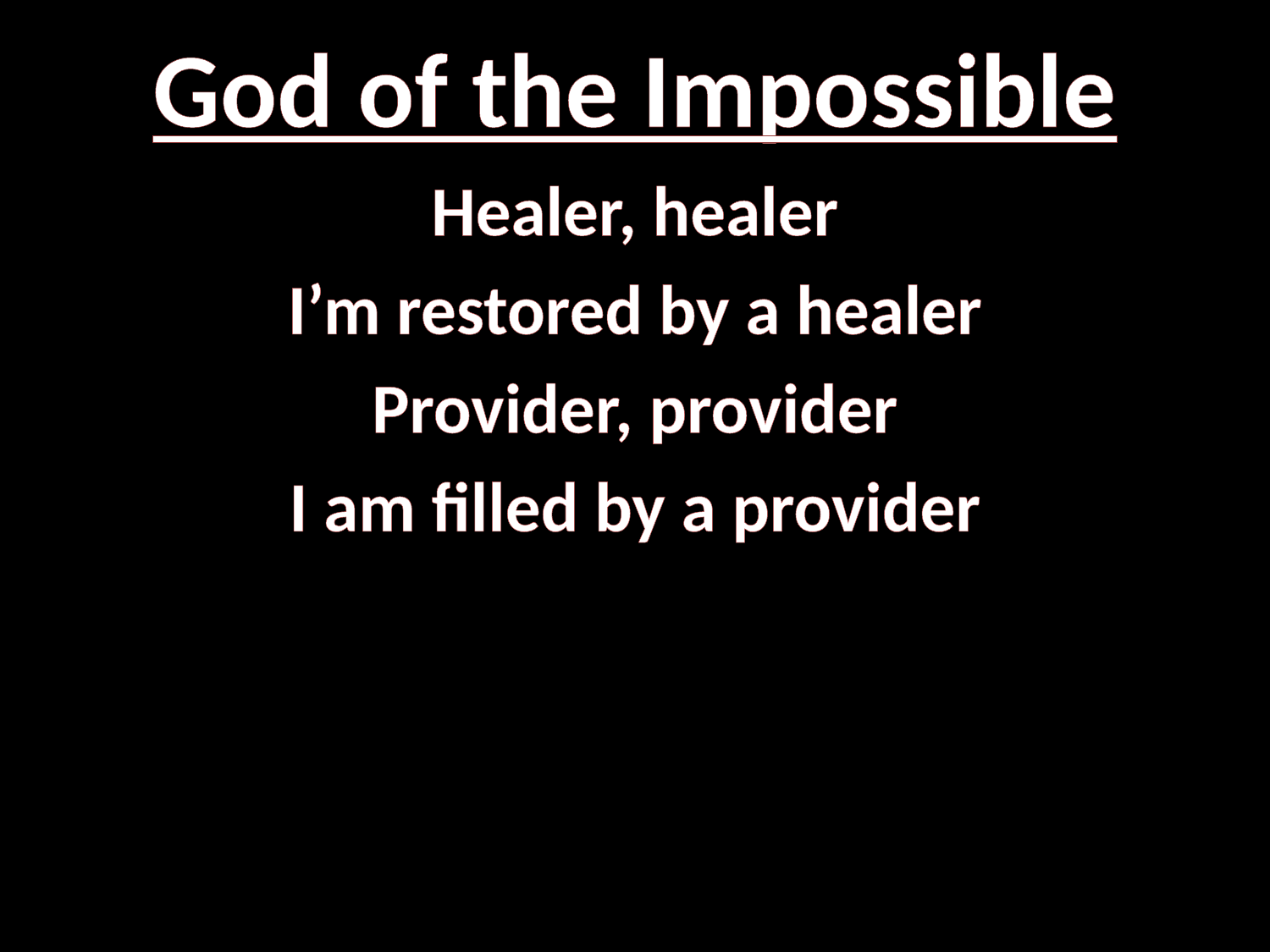

# God of the Impossible
Healer, healer
I’m restored by a healer
Provider, provider
I am filled by a provider